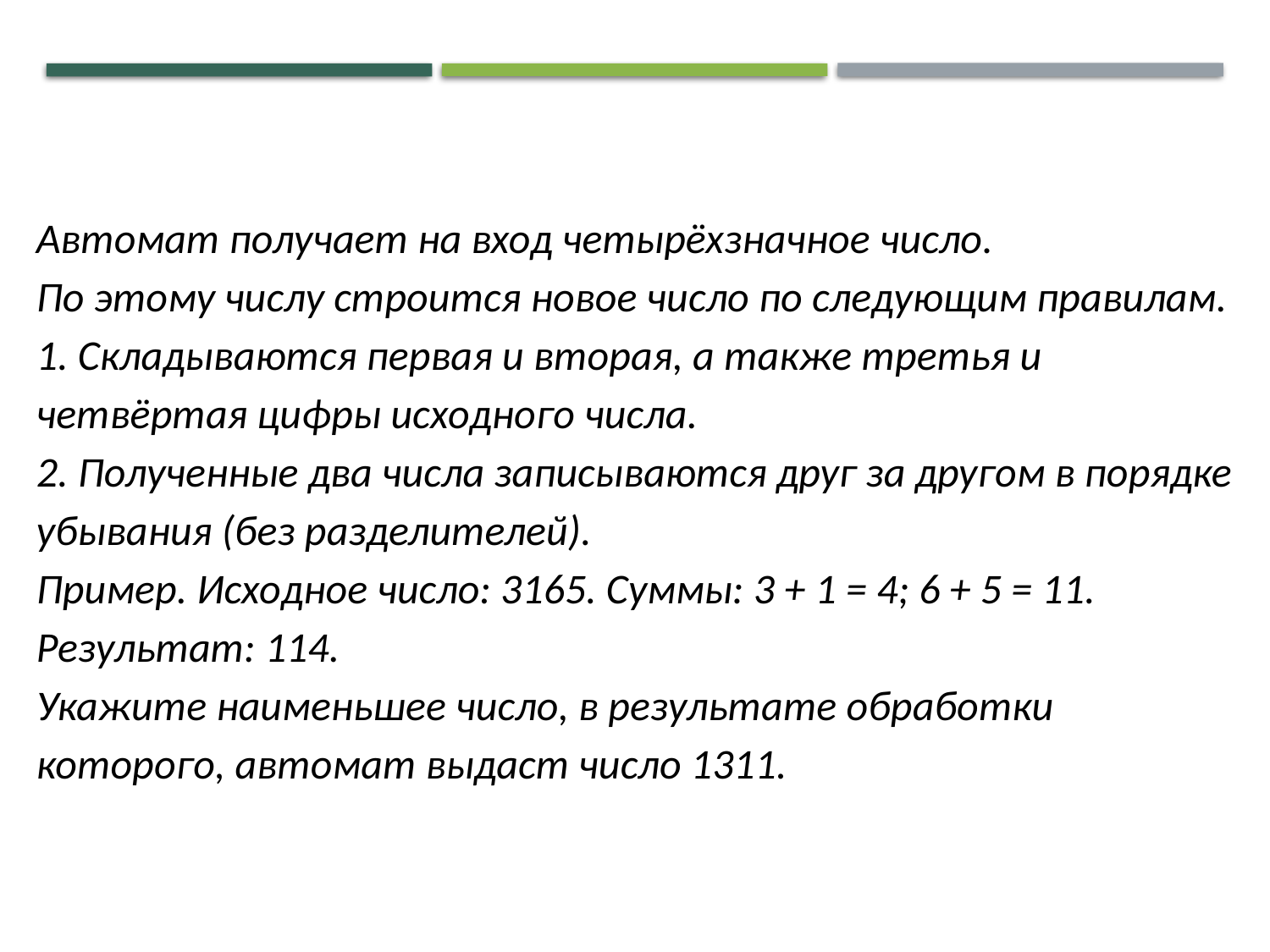

Автомат получает на вход четырёхзначное число.
По этому числу строится новое число по следующим правилам.
1. Складываются первая и вторая, а также третья и четвёртая цифры исходного числа.
2. Полученные два числа записываются друг за другом в порядке убывания (без разделителей).
Пример. Исходное число: 3165. Суммы: 3 + 1 = 4; 6 + 5 = 11. Результат: 114.
Укажите наименьшее число, в результате обработки которого, автомат выдаст число 1311.